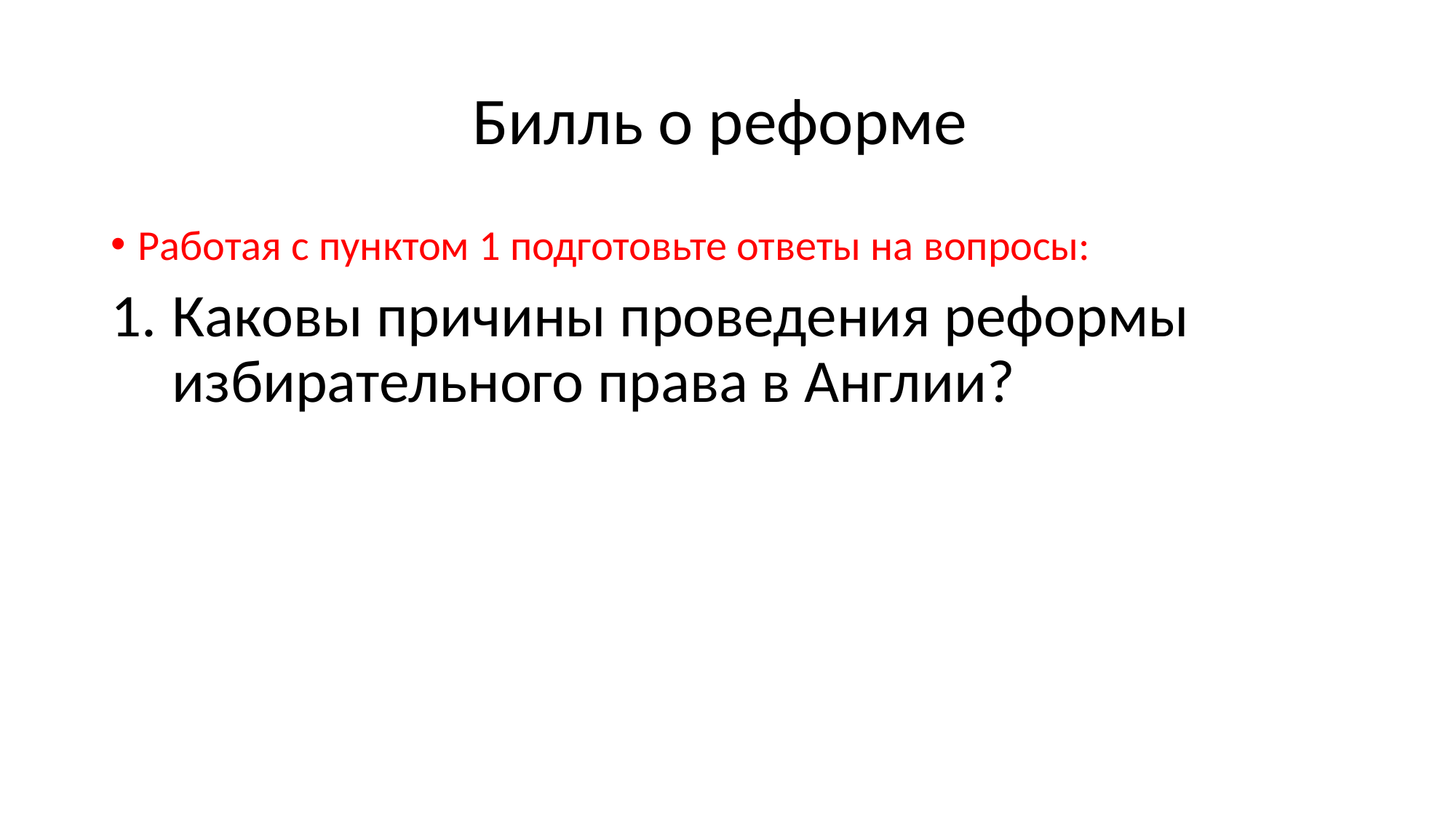

# Билль о реформе
Работая с пунктом 1 подготовьте ответы на вопросы:
Каковы причины проведения реформы избирательного права в Англии?